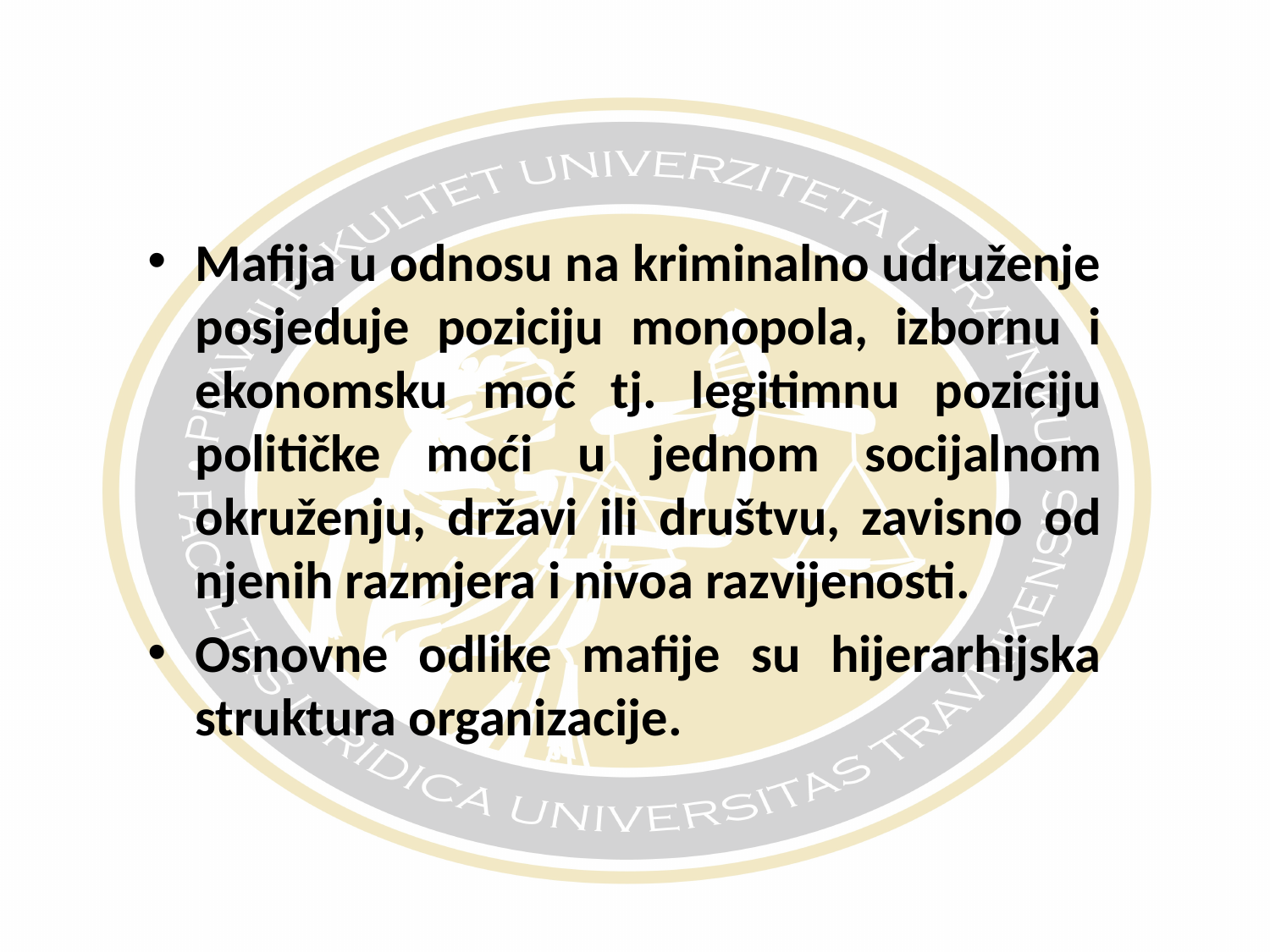

#
Mafija u odnosu na kriminalno udruženje posjeduje poziciju monopola, izbornu i ekonomsku moć tj. legitimnu poziciju političke moći u jednom socijalnom okruženju, državi ili društvu, zavisno od njenih razmjera i nivoa razvijenosti.
Osnovne odlike mafije su hijerarhijska struktura organizacije.